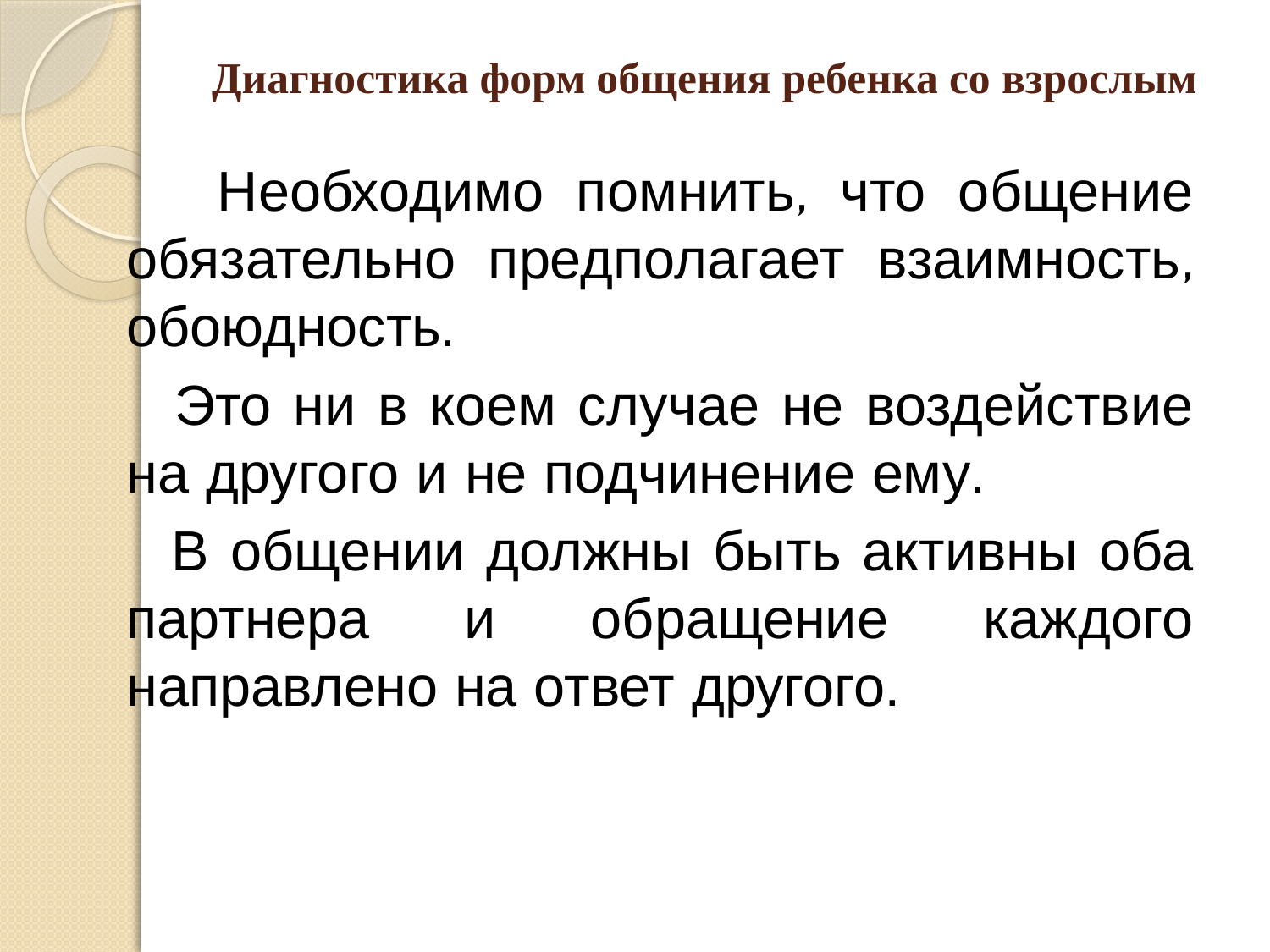

# Диагностика форм общения ребенка со взрослым
    Необходимо помнить, что общение обязательно предполагает взаимность, обоюдность.
    Это ни в коем случае не воздействие на другого и не подчинение ему.
    В общении должны быть активны оба партнера и обращение каждого направлено на ответ другого.